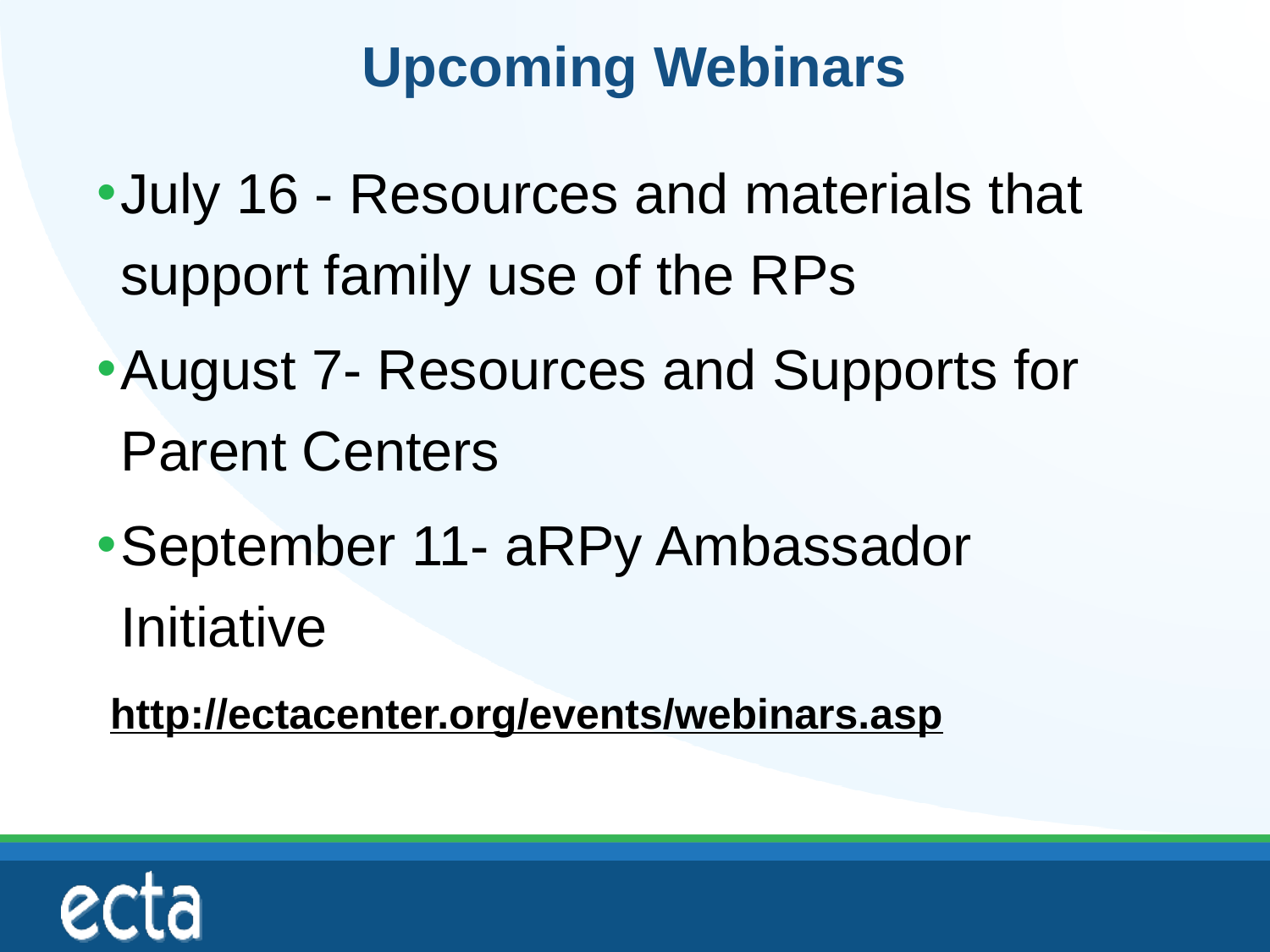

# Upcoming Webinars
July 16 - Resources and materials that support family use of the RPs
August 7- Resources and Supports for Parent Centers
September 11- aRPy Ambassador Initiative

http://ectacenter.org/events/webinars.asp